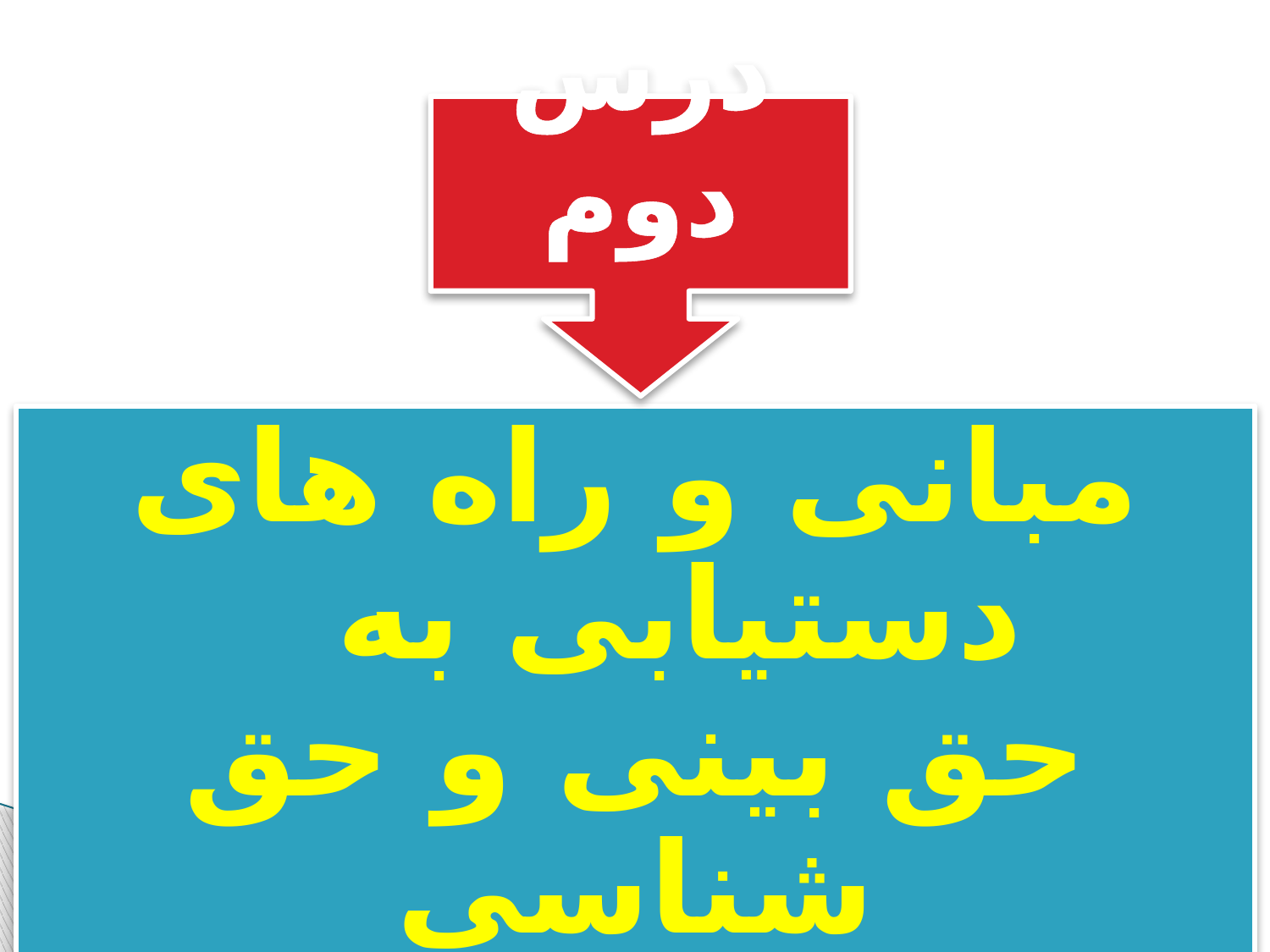

درس دوم

مبانی و راه های دستیابی به
حق بینی و حق شناسی